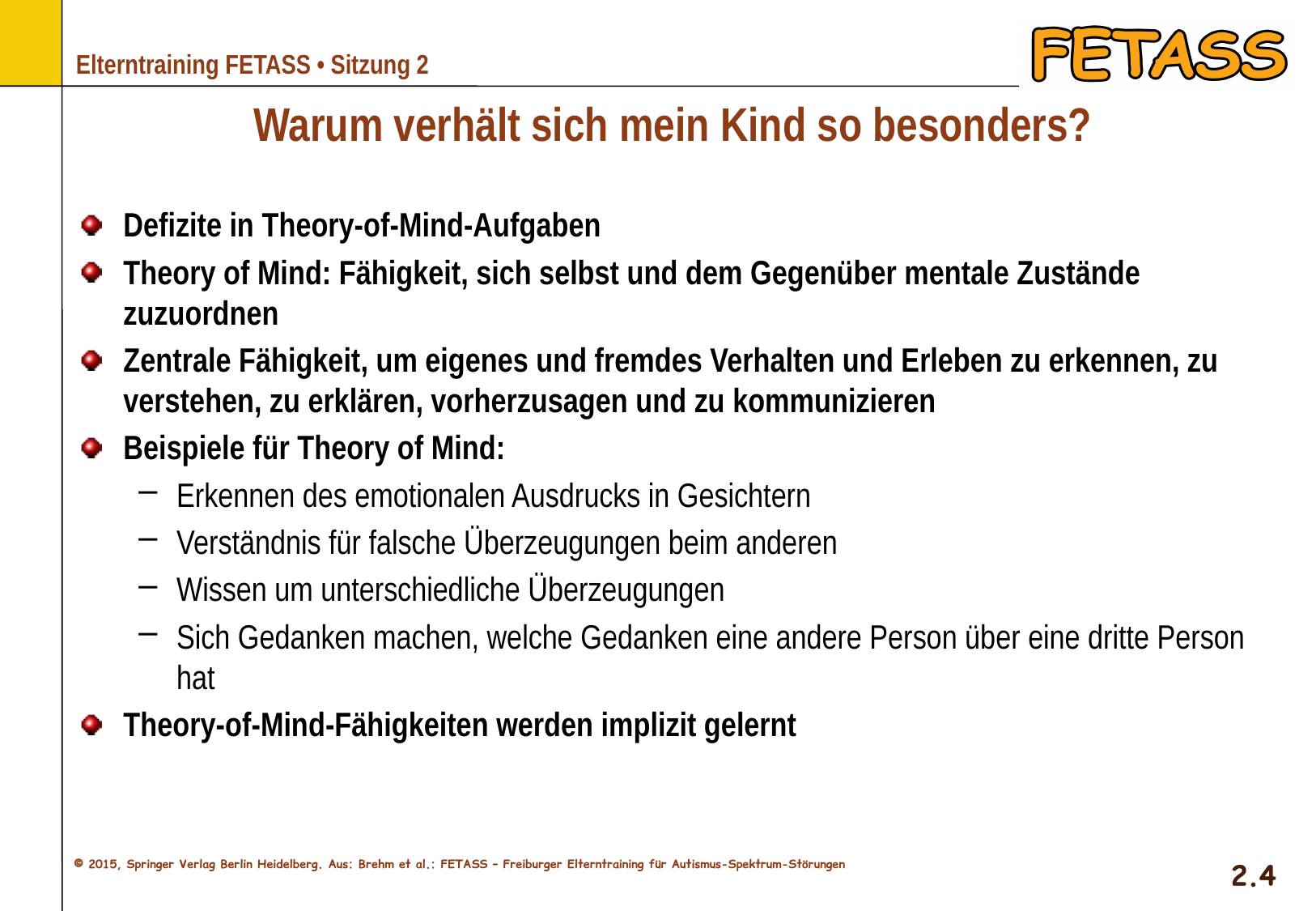

# Warum verhält sich mein Kind so besonders?
Defizite in Theory-of-Mind-Aufgaben
Theory of Mind: Fähigkeit, sich selbst und dem Gegenüber mentale Zustände zuzuordnen
Zentrale Fähigkeit, um eigenes und fremdes Verhalten und Erleben zu erkennen, zu verstehen, zu erklären, vorherzusagen und zu kommunizieren
Beispiele für Theory of Mind:
Erkennen des emotionalen Ausdrucks in Gesichtern
Verständnis für falsche Überzeugungen beim anderen
Wissen um unterschiedliche Überzeugungen
Sich Gedanken machen, welche Gedanken eine andere Person über eine dritte Person hat
Theory-of-Mind-Fähigkeiten werden implizit gelernt
2.4